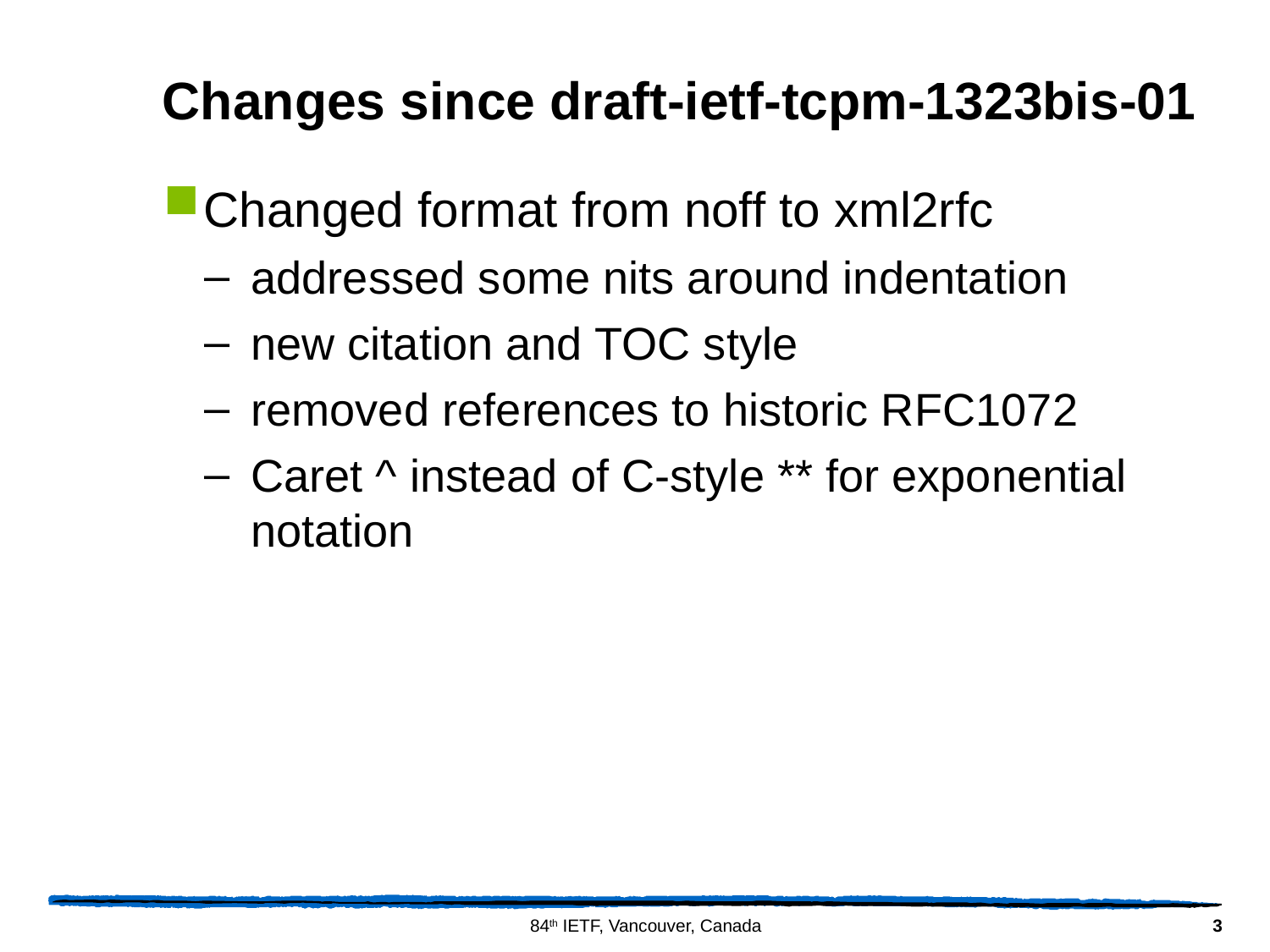

# Changes since draft-ietf-tcpm-1323bis-01
Changed format from noff to xml2rfc
addressed some nits around indentation
new citation and TOC style
removed references to historic RFC1072
Caret ^ instead of C-style ** for exponential notation

3
84th IETF, Vancouver, Canada